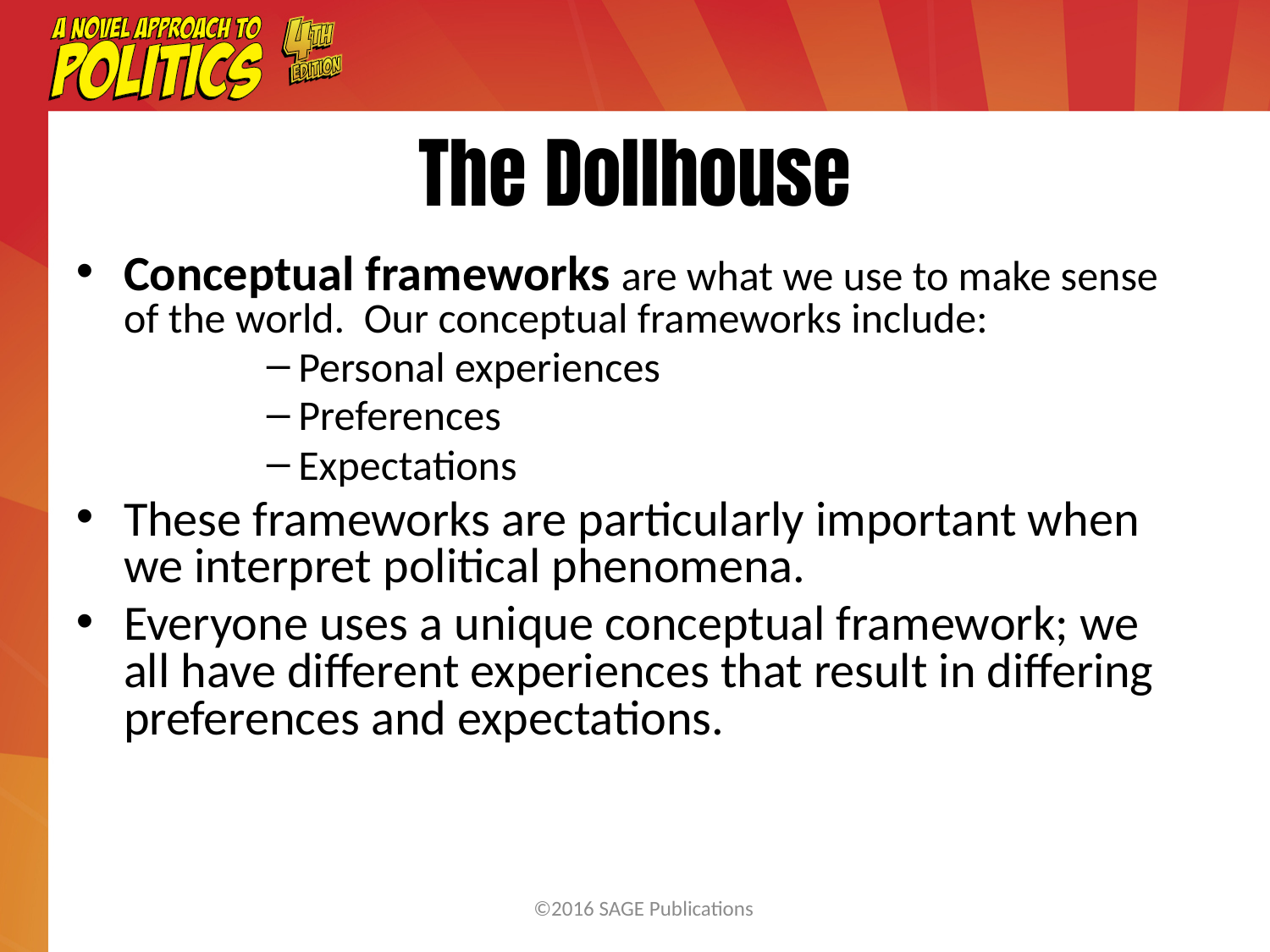

The Dollhouse
Conceptual frameworks are what we use to make sense of the world.  Our conceptual frameworks include:
Personal experiences
Preferences
Expectations
These frameworks are particularly important when we interpret political phenomena.
Everyone uses a unique conceptual framework; we all have different experiences that result in differing preferences and expectations.